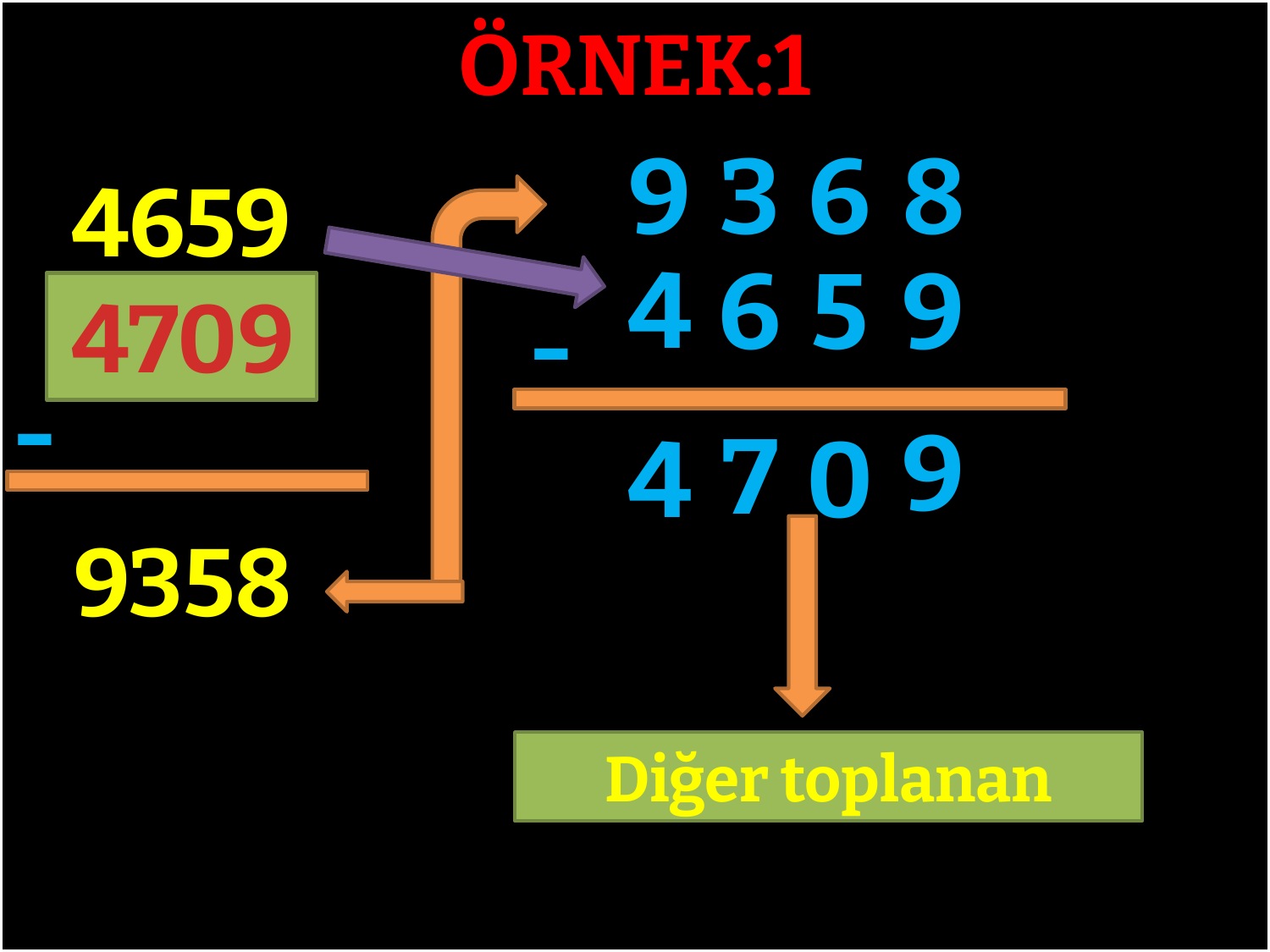

ÖRNEK:1
9
3
6
8
4659

4
6
5
9

4709

-
#
-

9
7
4
0

9358

Diğer toplanan